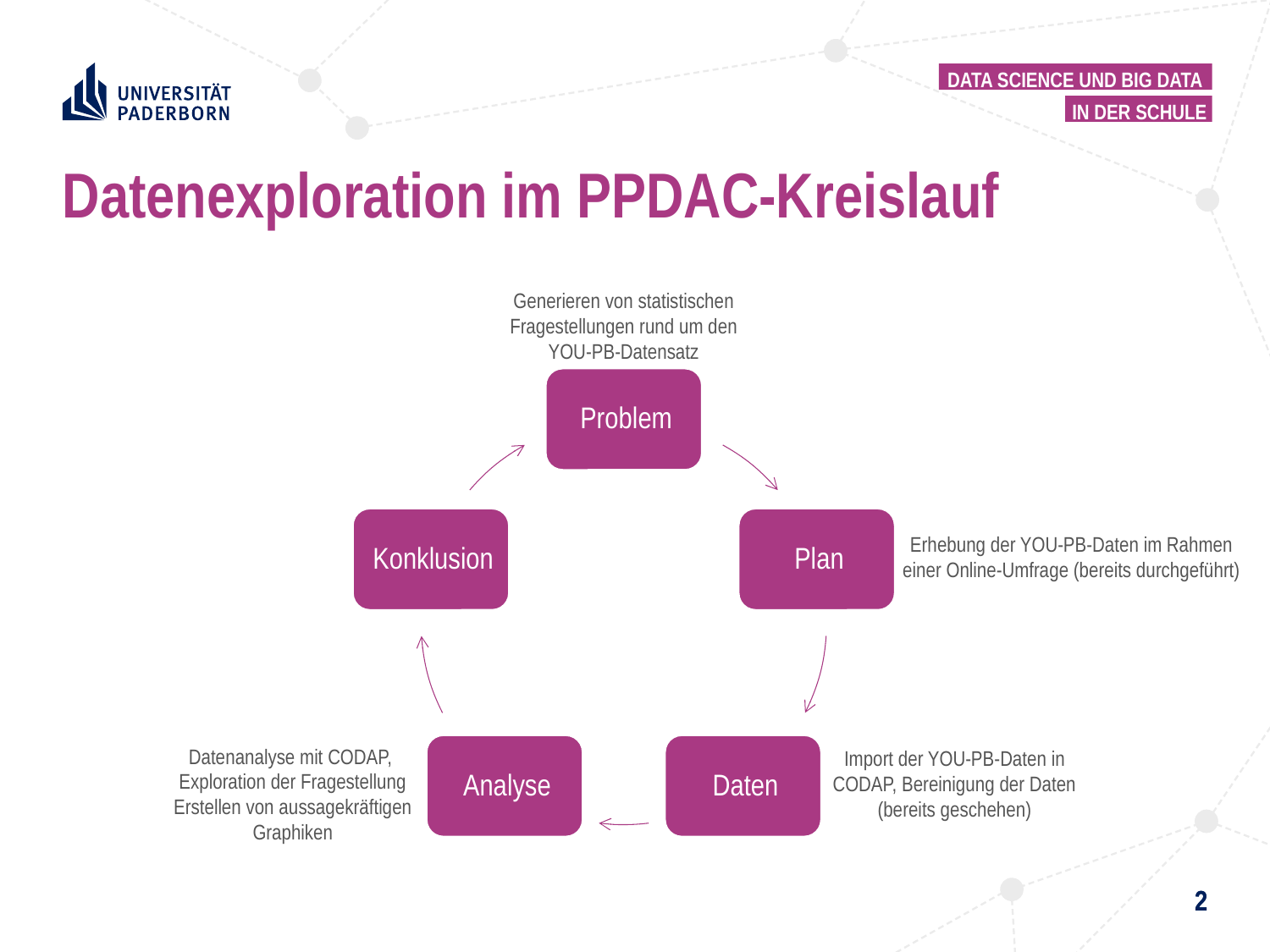

Data science und big data
In der schule
# Datenexploration im PPDAC-Kreislauf

Generieren von statistischen Fragestellungen rund um den YOU-PB-Datensatz
Problem
Plan
Daten
Analyse
Konklusion
Erhebung der YOU-PB-Daten im Rahmen einer Online-Umfrage (bereits durchgeführt)
Datenanalyse mit CODAP,  Exploration der Fragestellung
Erstellen von aussagekräftigen Graphiken
Import der YOU-PB-Daten in CODAP, Bereinigung der Daten (bereits geschehen)
2
2